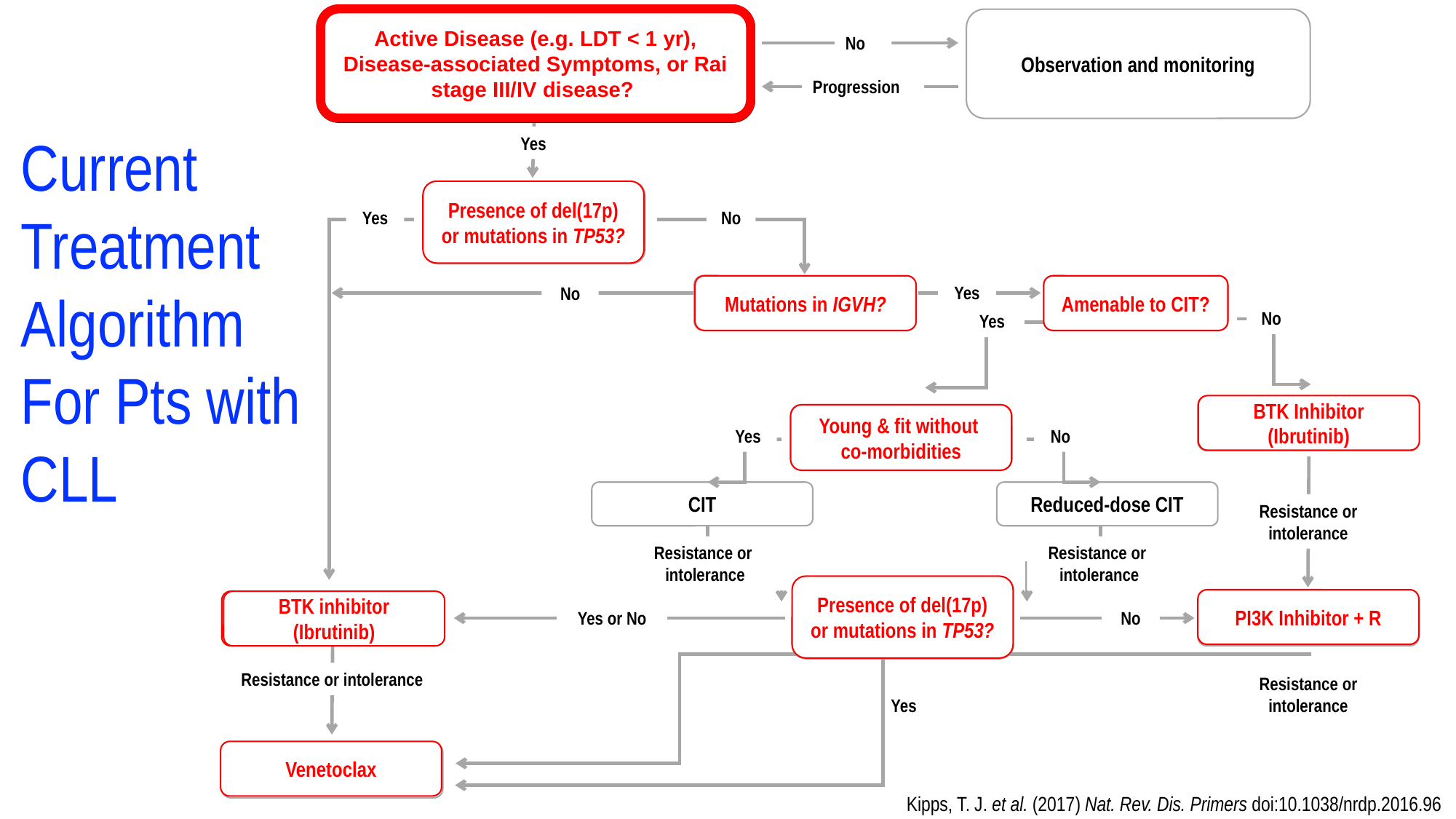

Active Disease (e.g. LDT < 1 yr), Disease-associated Symptoms, or Rai stage III/IV disease?
Active Disease (e.g. LDT < 1 yr), Disease-associated Symptoms, or Rai stage III/IV disease?
Observation and monitoring
No
Progression
Current Treatment Algorithm For Pts with CLL
Yes
Presence of del(17p) or mutations in TP53?
Presence of del(17p) or mutations in TP53?
Yes
No
Mutations in IGVH?
Amenable to CIT?
Yes
Mutations in IGVH?
Amenable to CIT?
No
No
Yes

BTK Inhibitor (Ibrutinib)
BTK Inhibitor
Young & fit without
co-morbidities
Young & fit without
co-morbidities
Yes
No
CIT
Reduced-dose CIT
Resistance or intolerance
Resistance or
intolerance
Resistance or
intolerance
Presence of del(17p) or mutations in TP53?
Presence of del(17p) or mutations in TP53?
PI3K Inhibitor + R
BTK inhibitor (Ibrutinib)
BTK inhibitor
BTK inhibitor
PI3K Inhibitor + R
Yes or No
No
Resistance or intolerance
Resistance or intolerance
Yes
Venetoclax
Venetoclax
Kipps, T. J. et al. (2017) Nat. Rev. Dis. Primers doi:10.1038/nrdp.2016.96